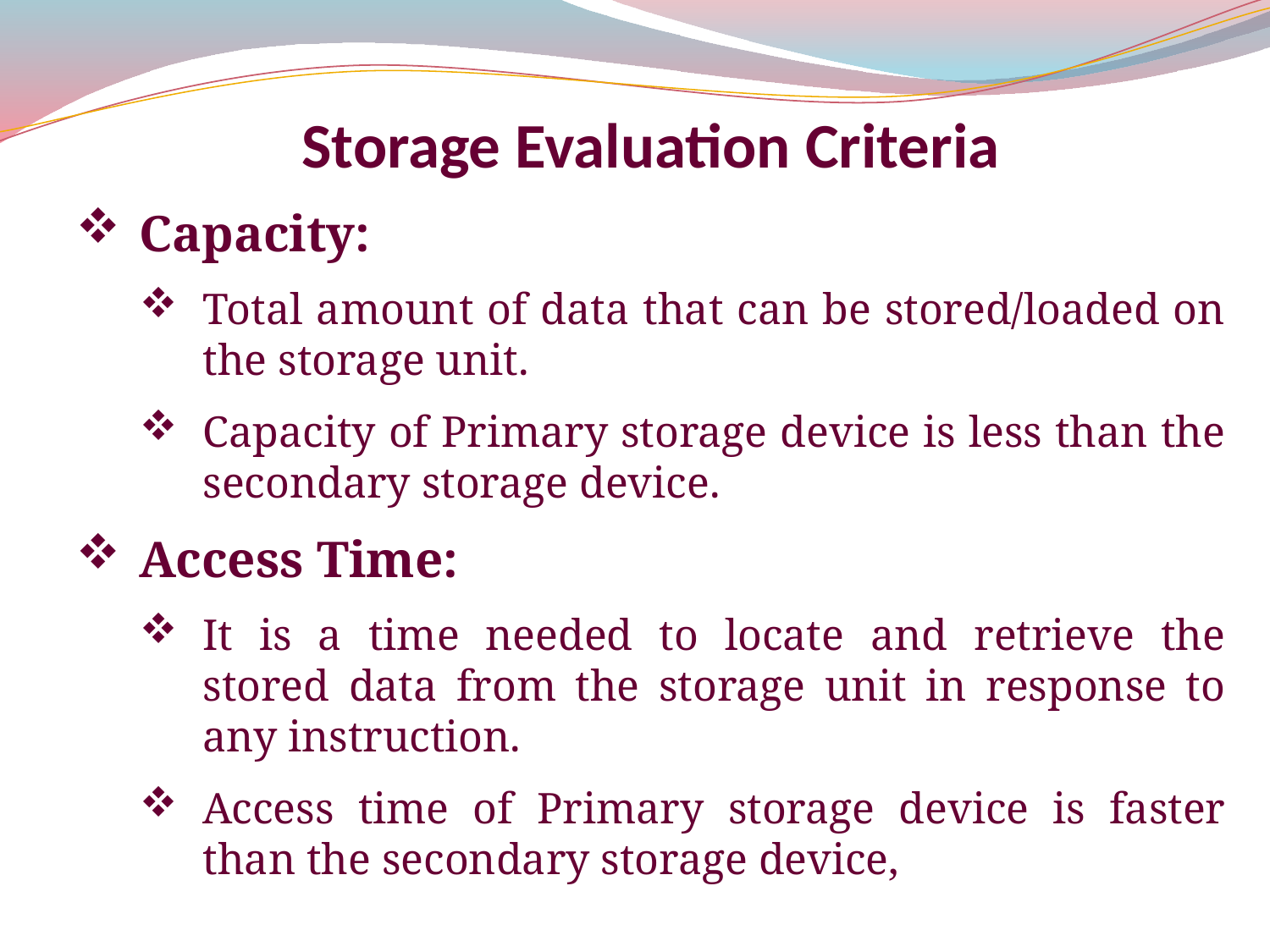

Storage Evaluation Criteria
Capacity:
Total amount of data that can be stored/loaded on the storage unit.
Capacity of Primary storage device is less than the secondary storage device.
Access Time:
It is a time needed to locate and retrieve the stored data from the storage unit in response to any instruction.
Access time of Primary storage device is faster than the secondary storage device,